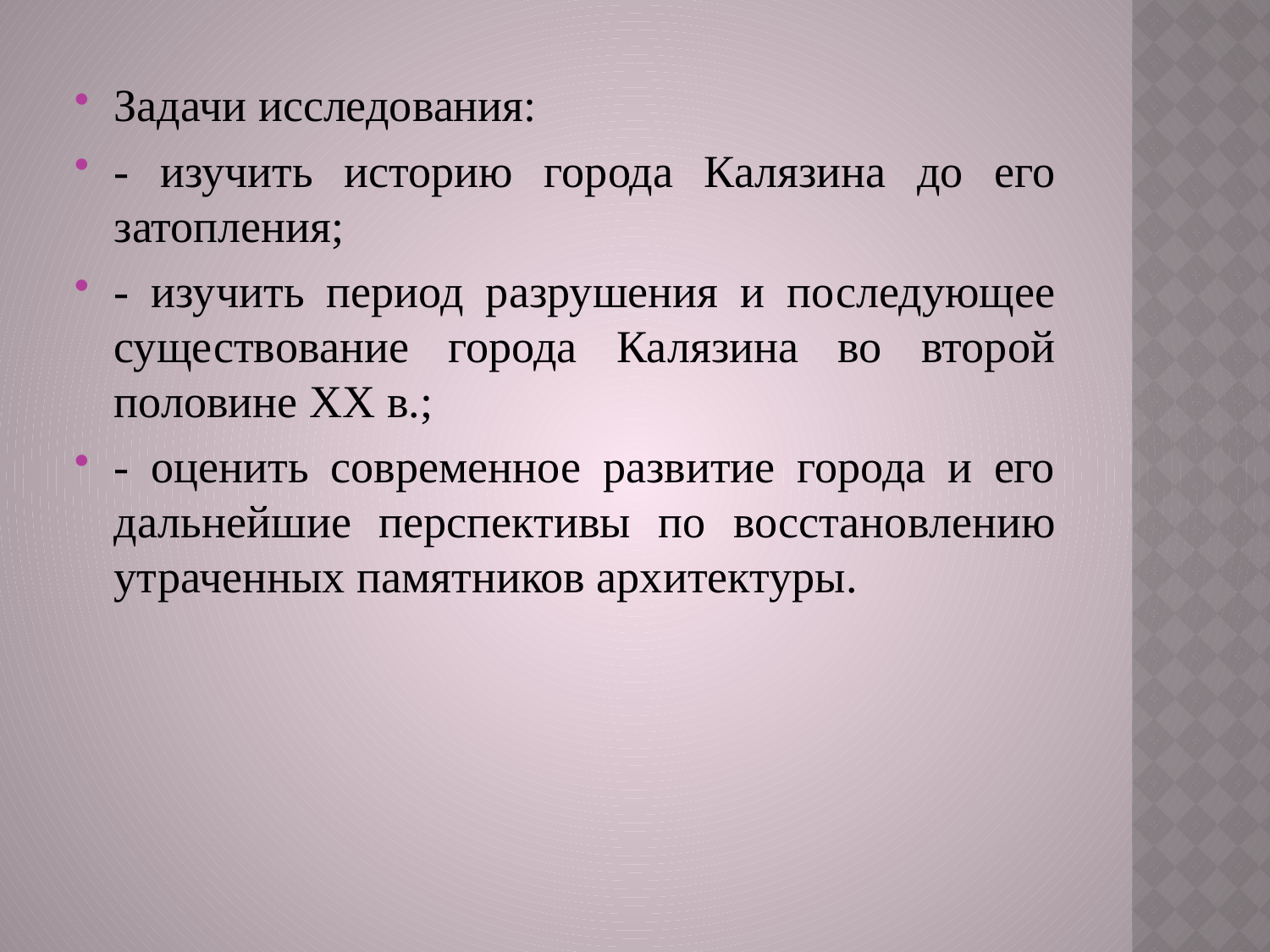

Задачи исследования:
- изучить историю города Калязина до его затопления;
- изучить период разрушения и последующее существование города Калязина во второй половине XX в.;
- оценить современное развитие города и его дальнейшие перспективы по восстановлению утраченных памятников архитектуры.